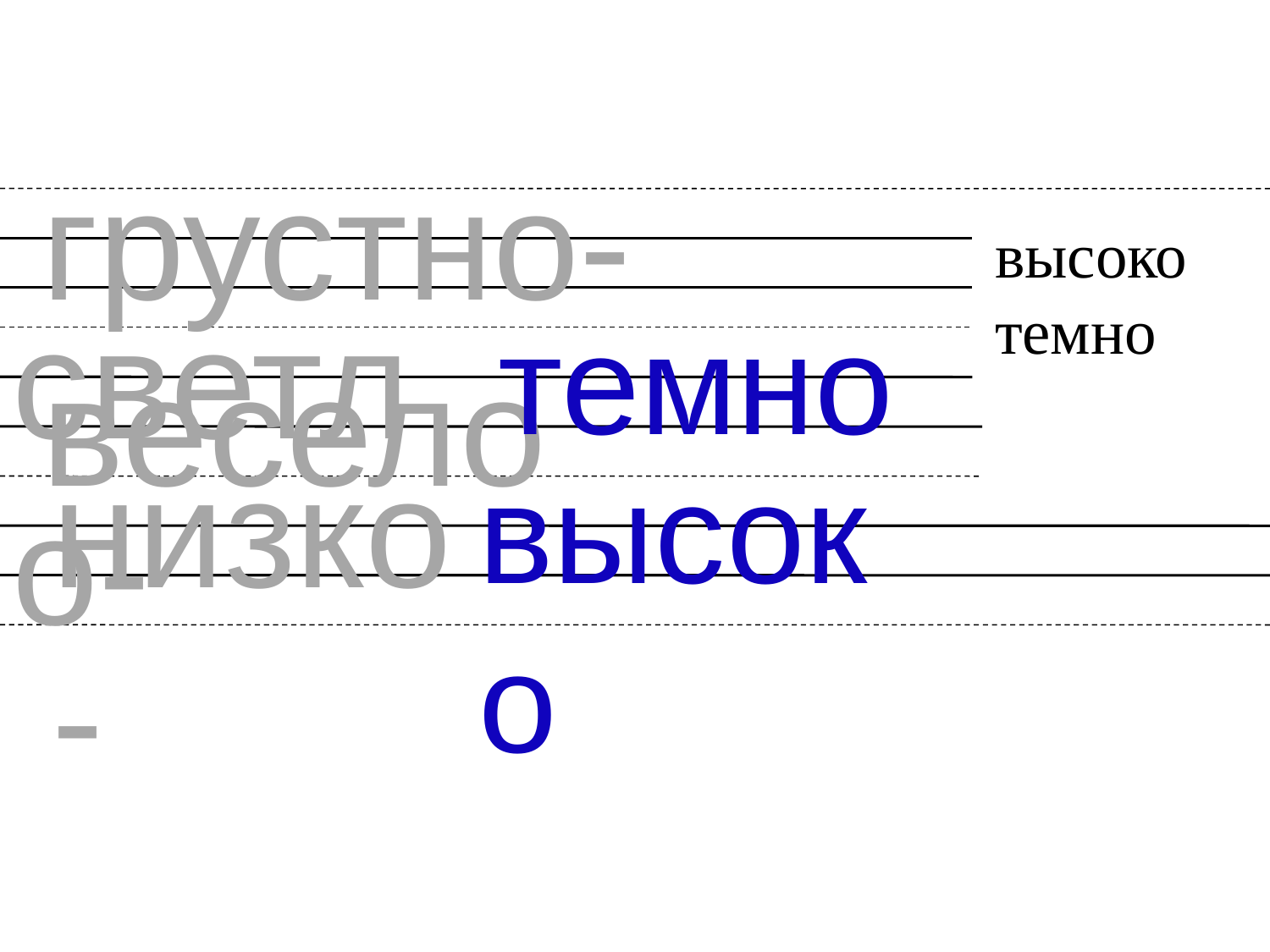

грустно-весело
высоко
темно

светло-
темно
низко-
высоко